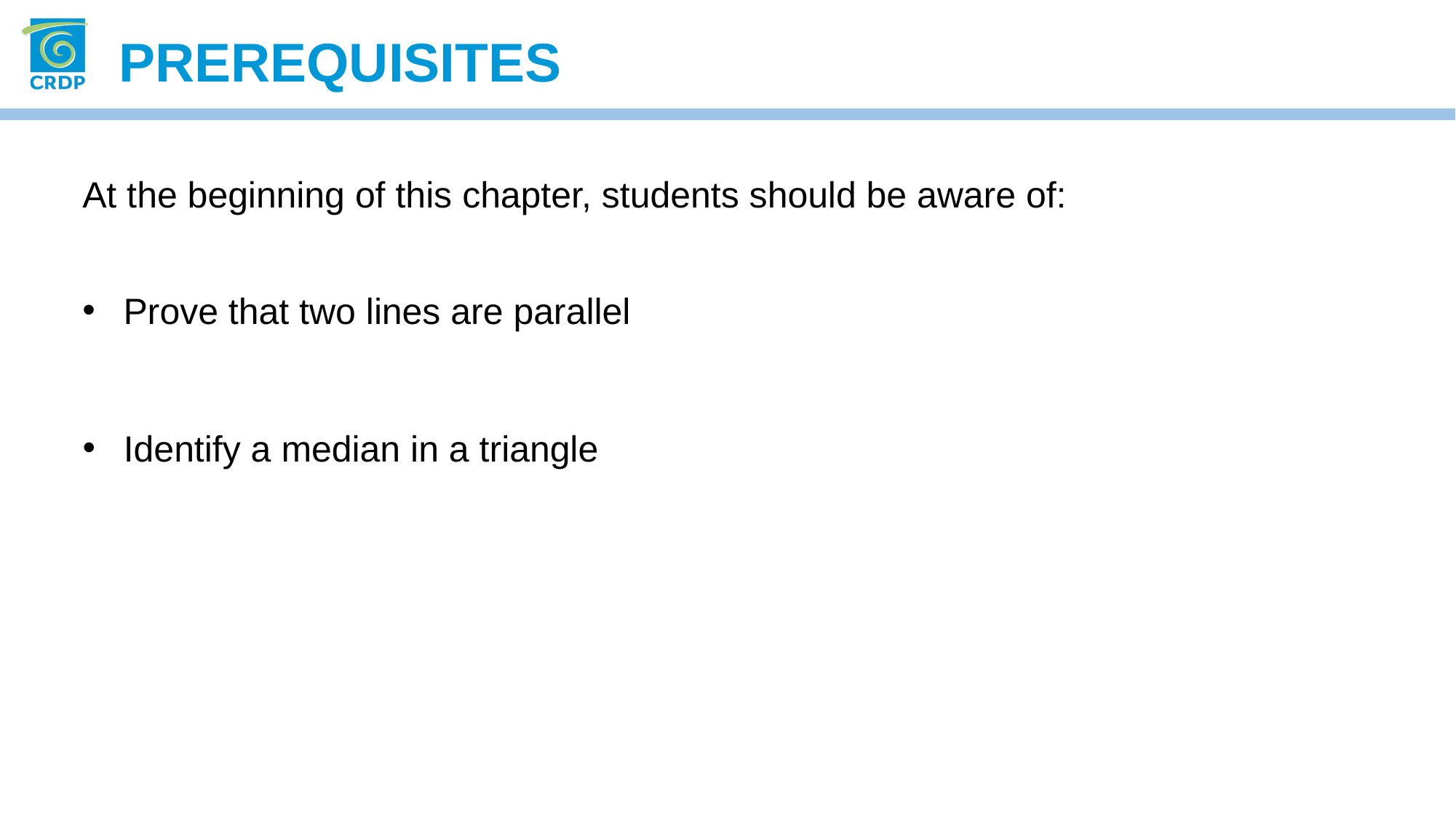

Prerequisites
At the beginning of this chapter, students should be aware of:
Prove that two lines are parallel
Identify a median in a triangle